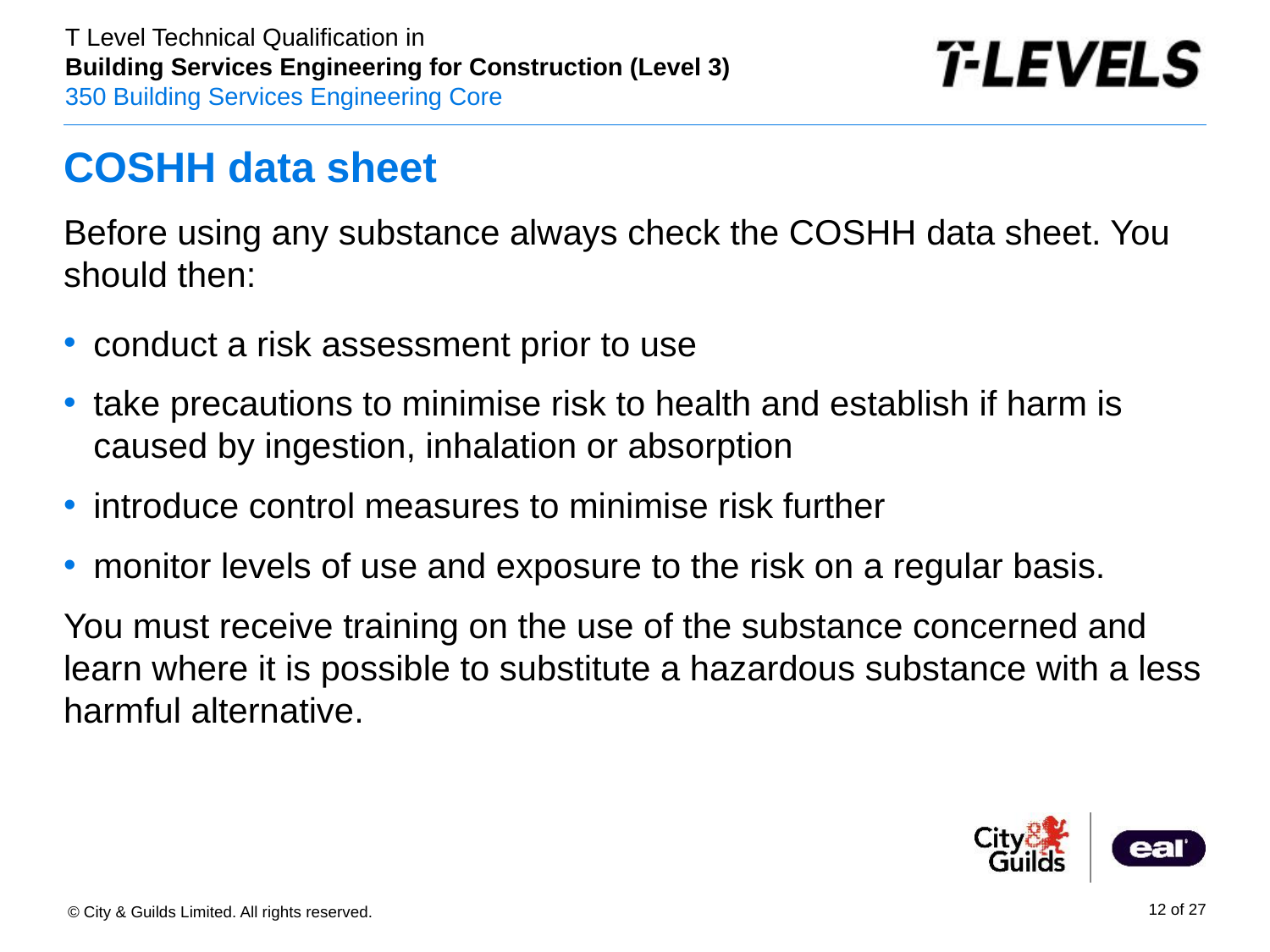

# COSHH data sheet
Before using any substance always check the COSHH data sheet. You should then:
conduct a risk assessment prior to use
take precautions to minimise risk to health and establish if harm is caused by ingestion, inhalation or absorption
introduce control measures to minimise risk further
monitor levels of use and exposure to the risk on a regular basis.
You must receive training on the use of the substance concerned and learn where it is possible to substitute a hazardous substance with a less harmful alternative.